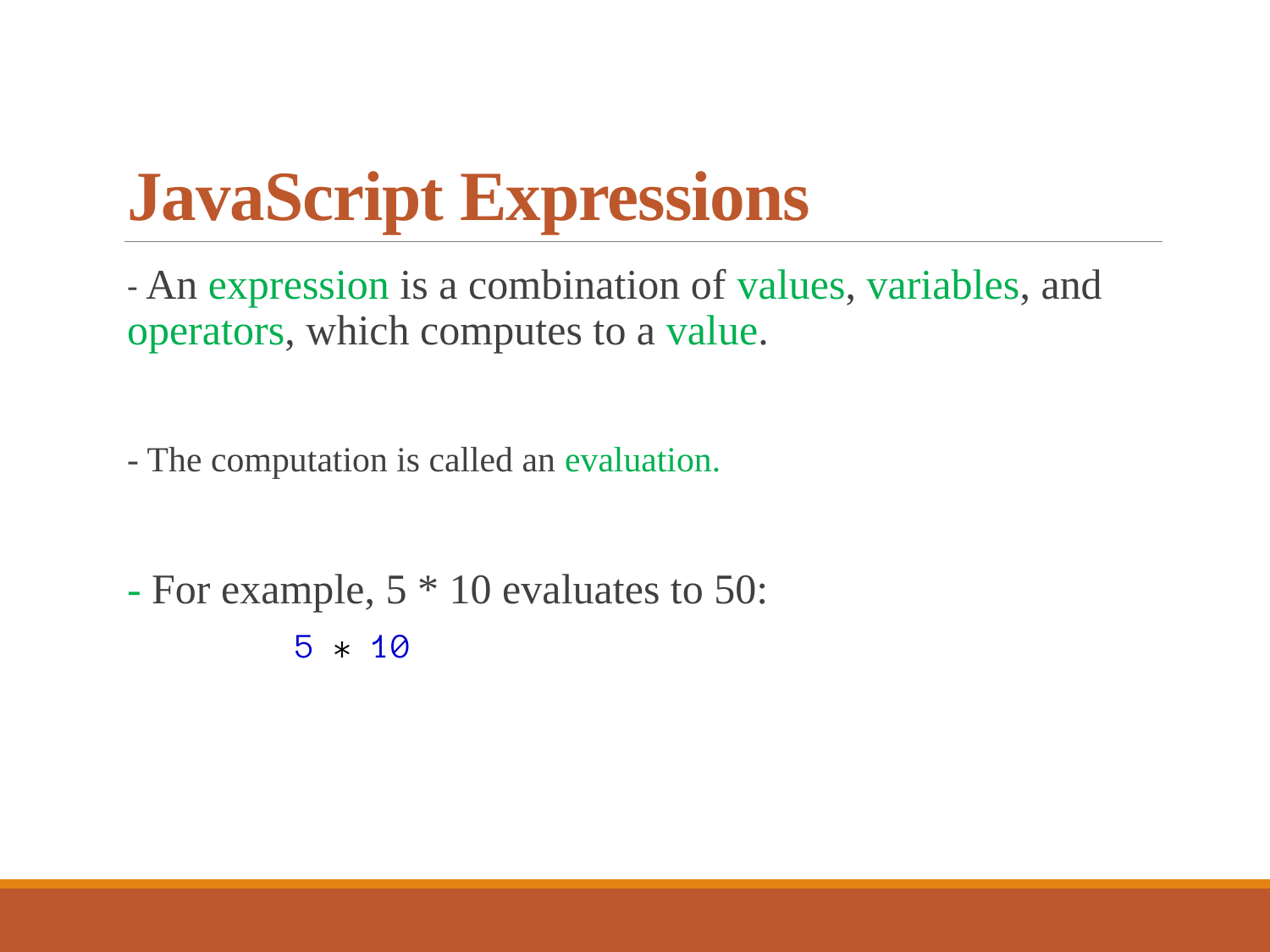

# JavaScript Expressions
- An expression is a combination of values, variables, and operators, which computes to a value.

- The computation is called an evaluation.

- For example, 5 * 10 evaluates to 50:
         5 * 10